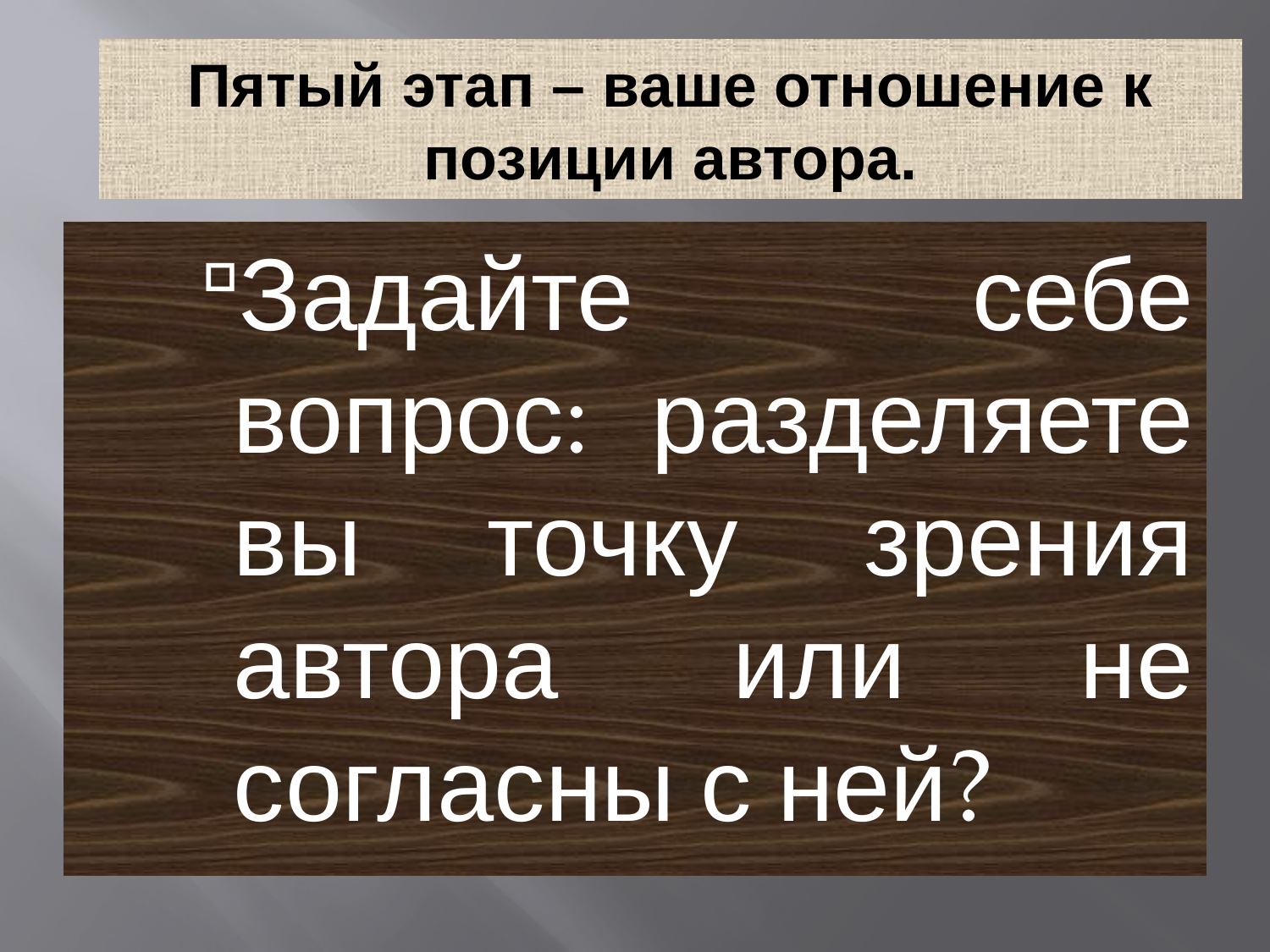

# Пятый этап – ваше отношение к позиции автора.
Задайте себе вопрос: разделяете вы точку зрения автора или не согласны с ней?